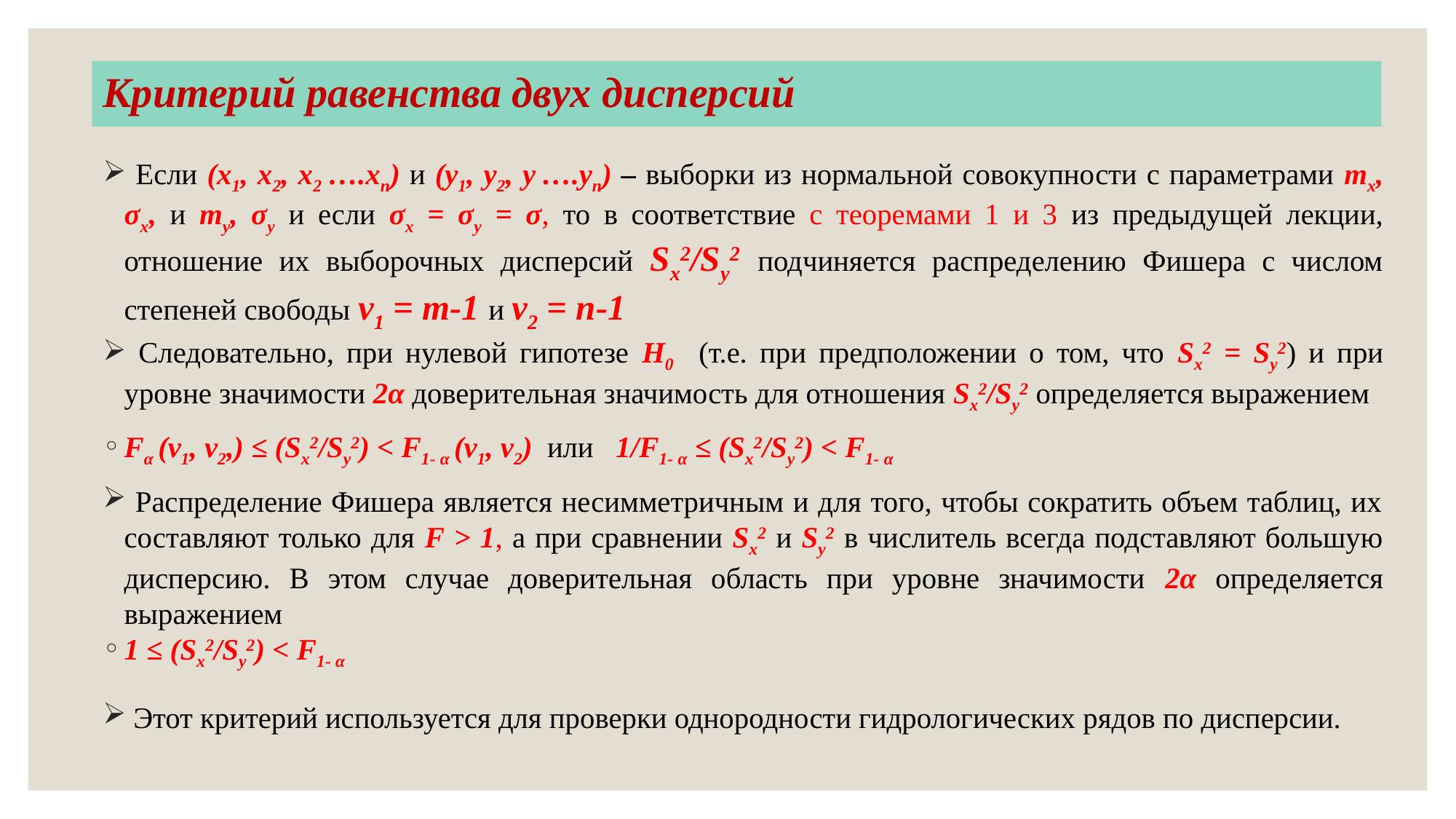

Критерий равенства двух дисперсий
 Если (х1, х2, х2 ….хn) и (у1, у2, у ….уn) – выборки из нормальной совокупности с параметрами mx, σx, и mу, σу и если σx = σу = σ, то в соответствие с теоремами 1 и 3 из предыдущей лекции, отношение их выборочных дисперсий Sx2/Sy2 подчиняется распределению Фишера с числом степеней свободы ν1 = m-1 и ν2 = n-1
 Следовательно, при нулевой гипотезе H0  (т.е. при предположении о том, что Sx2 = Sy2) и при уровне значимости 2α доверительная значимость для отношения Sx2/Sy2 определяется выражением
Fα (ν1, ν2,) ≤ (Sx2/Sy2) < F1- α (ν1, ν2)  или   1/F1- α ≤ (Sx2/Sy2) < F1- α

 Распределение Фишера является несимметричным и для того, чтобы сократить объем таблиц, их составляют только для F > 1, а при сравнении Sx2 и Sy2 в числитель всегда подставляют большую дисперсию. В этом случае доверительная область при уровне значимости 2α определяется выражением
1 ≤ (Sx2/Sy2) < F1- α

 Этот критерий используется для проверки однородности гидрологических рядов по дисперсии.